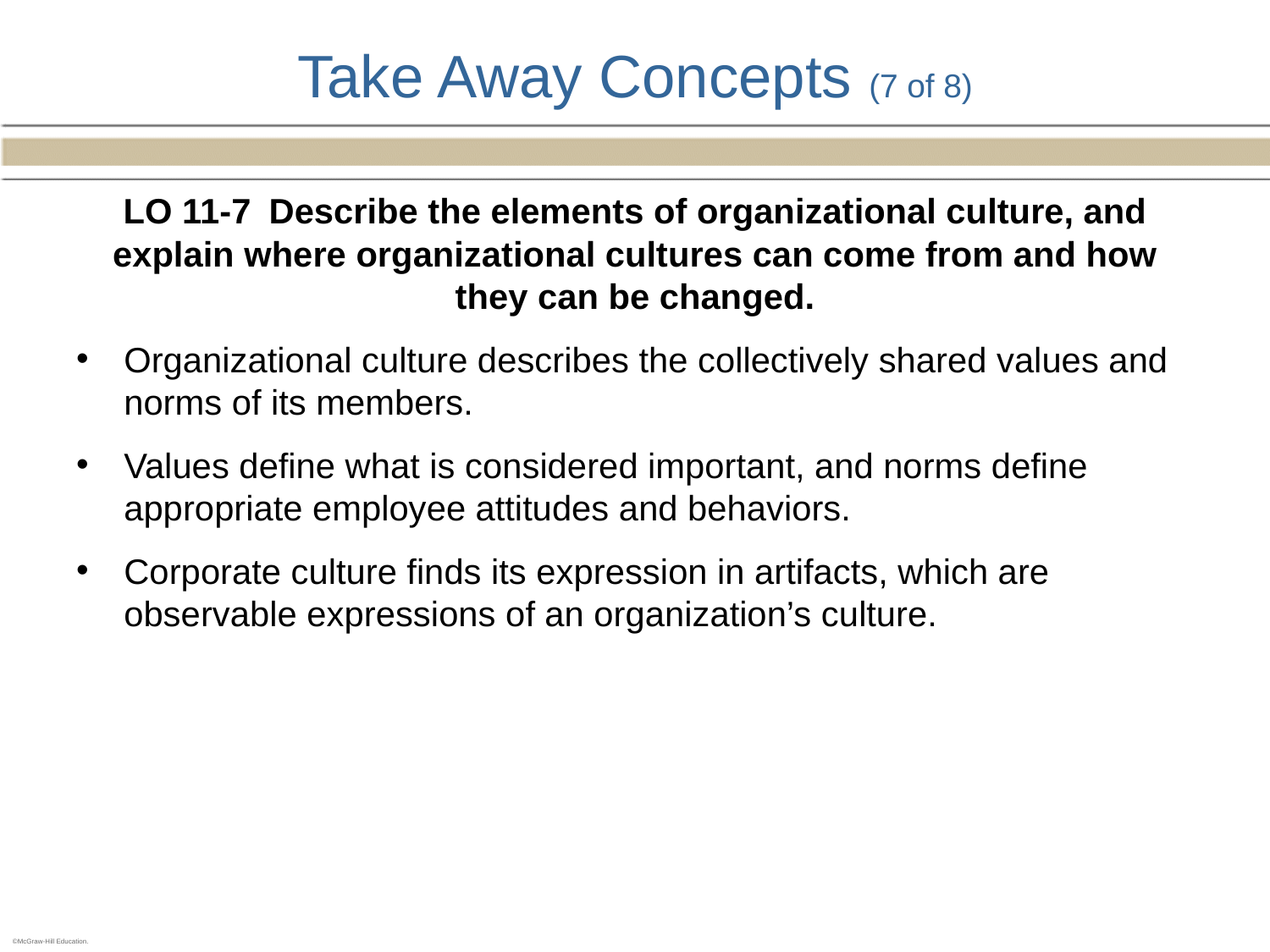

# Take Away Concepts (7 of 8)
LO 11-7 Describe the elements of organizational culture, and explain where organizational cultures can come from and how they can be changed.
Organizational culture describes the collectively shared values and norms of its members.
Values define what is considered important, and norms define appropriate employee attitudes and behaviors.
Corporate culture finds its expression in artifacts, which are observable expressions of an organization’s culture.